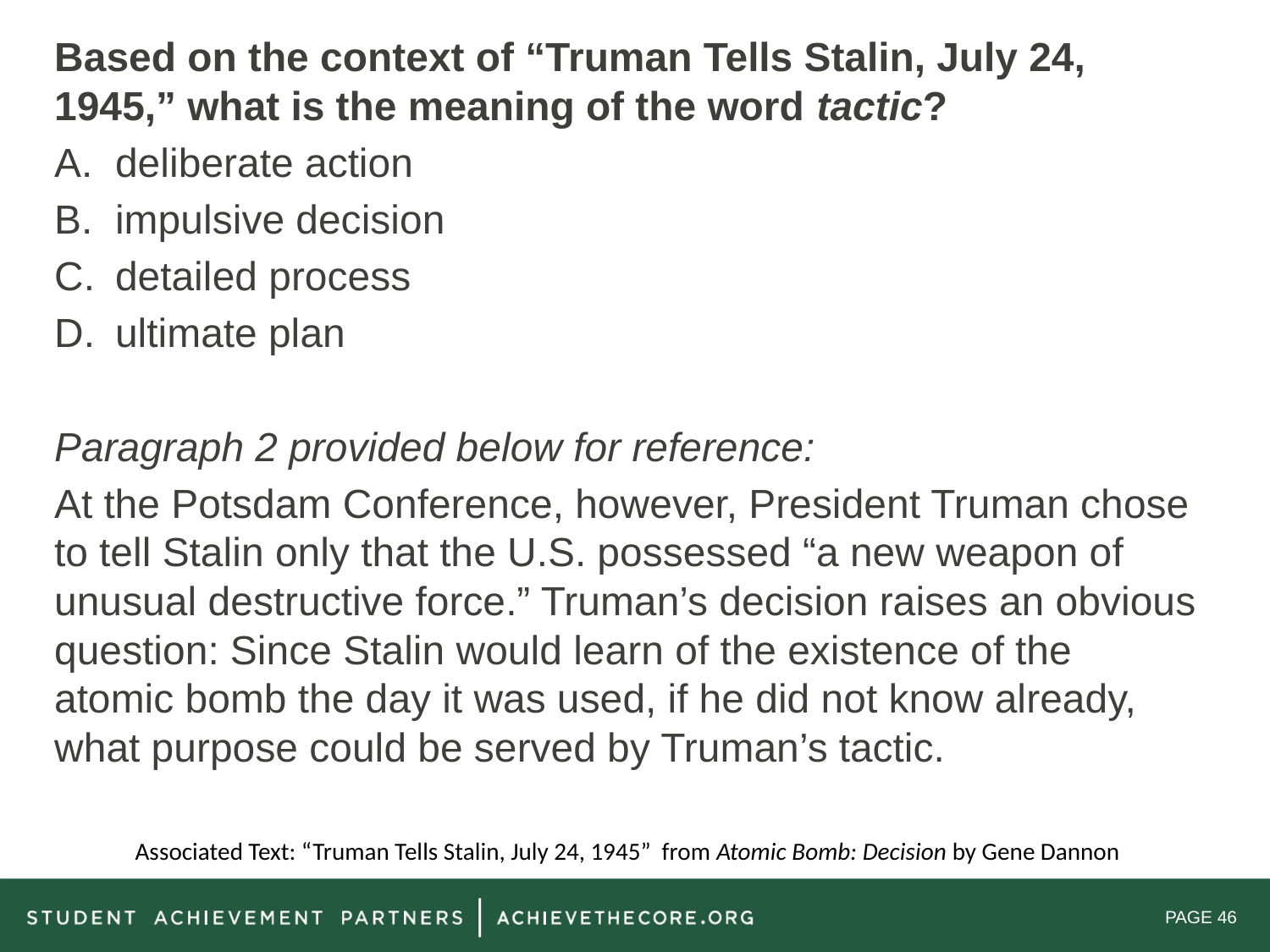

Based on the context of “Truman Tells Stalin, July 24, 1945,” what is the meaning of the word tactic?
deliberate action
impulsive decision
detailed process
ultimate plan

Paragraph 2 provided below for reference:
At the Potsdam Conference, however, President Truman chose to tell Stalin only that the U.S. possessed “a new weapon of unusual destructive force.” Truman’s decision raises an obvious question: Since Stalin would learn of the existence of the atomic bomb the day it was used, if he did not know already, what purpose could be served by Truman’s tactic.
Associated Text: “Truman Tells Stalin, July 24, 1945”  from Atomic Bomb: Decision by Gene Dannon